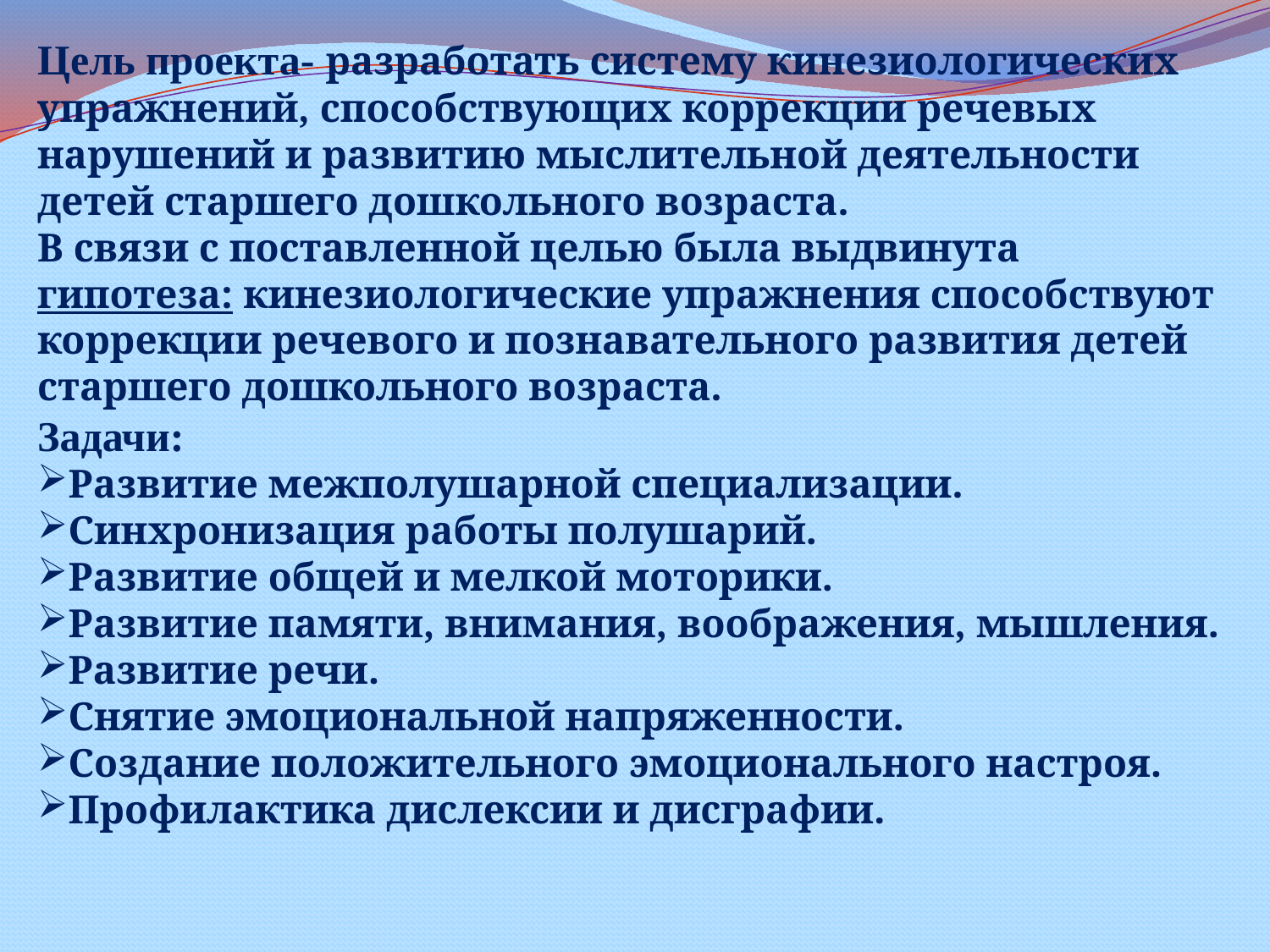

Цель проекта- разработать систему кинезиологических упражнений, способствующих коррекции речевых нарушений и развитию мыслительной деятельности детей старшего дошкольного возраста.
В связи с поставленной целью была выдвинута
гипотеза: кинезиологические упражнения способствуют коррекции речевого и познавательного развития детей старшего дошкольного возраста.
Задачи:
Развитие межполушарной специализации.
Синхронизация работы полушарий.
Развитие общей и мелкой моторики.
Развитие памяти, внимания, воображения, мышления.
Развитие речи.
Снятие эмоциональной напряженности.
Создание положительного эмоционального настроя.
Профилактика дислексии и дисграфии.